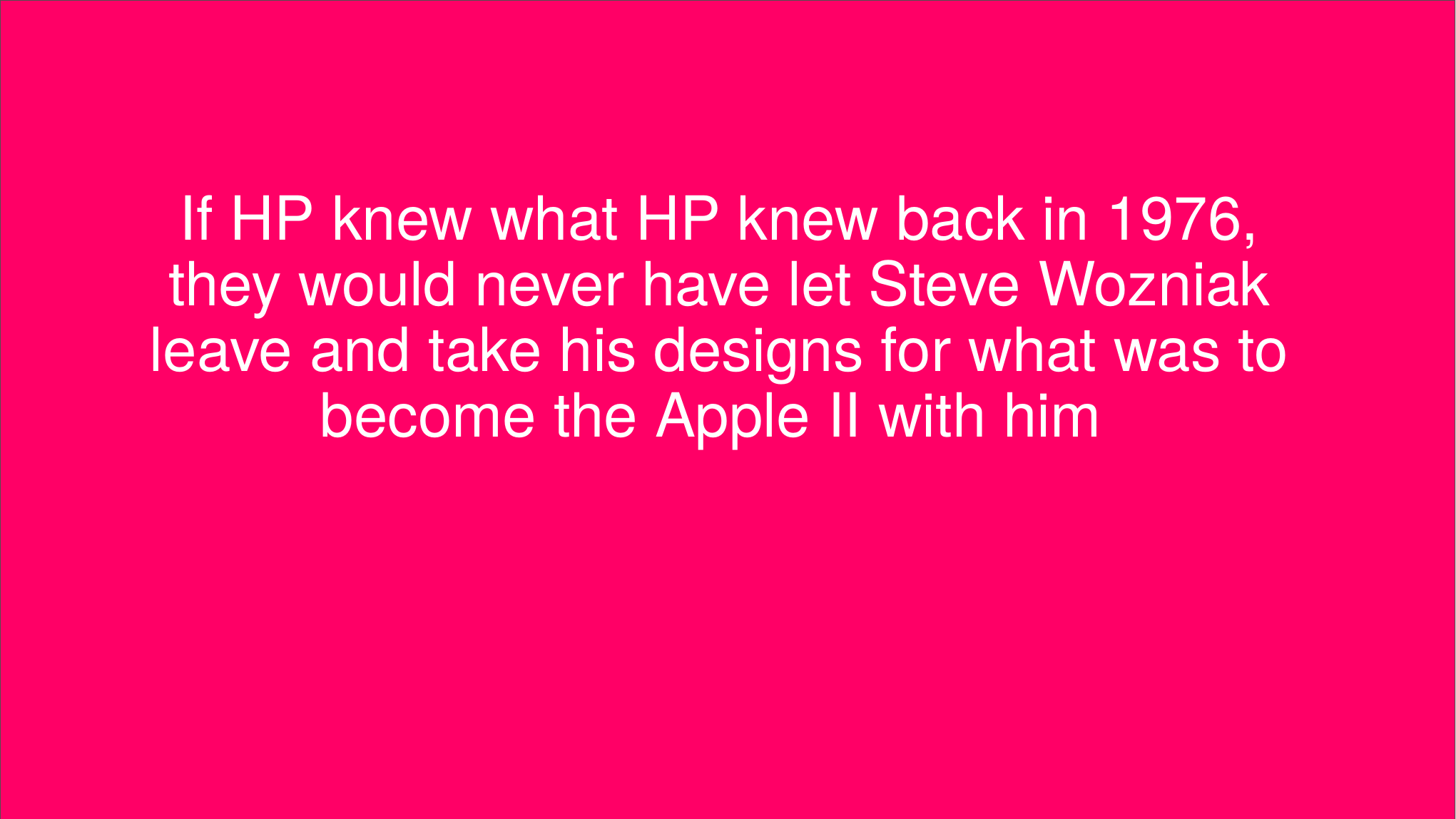

If HP knew what HP knew back in 1976, they would never have let Steve Wozniak leave and take his designs for what was to become the Apple II with him